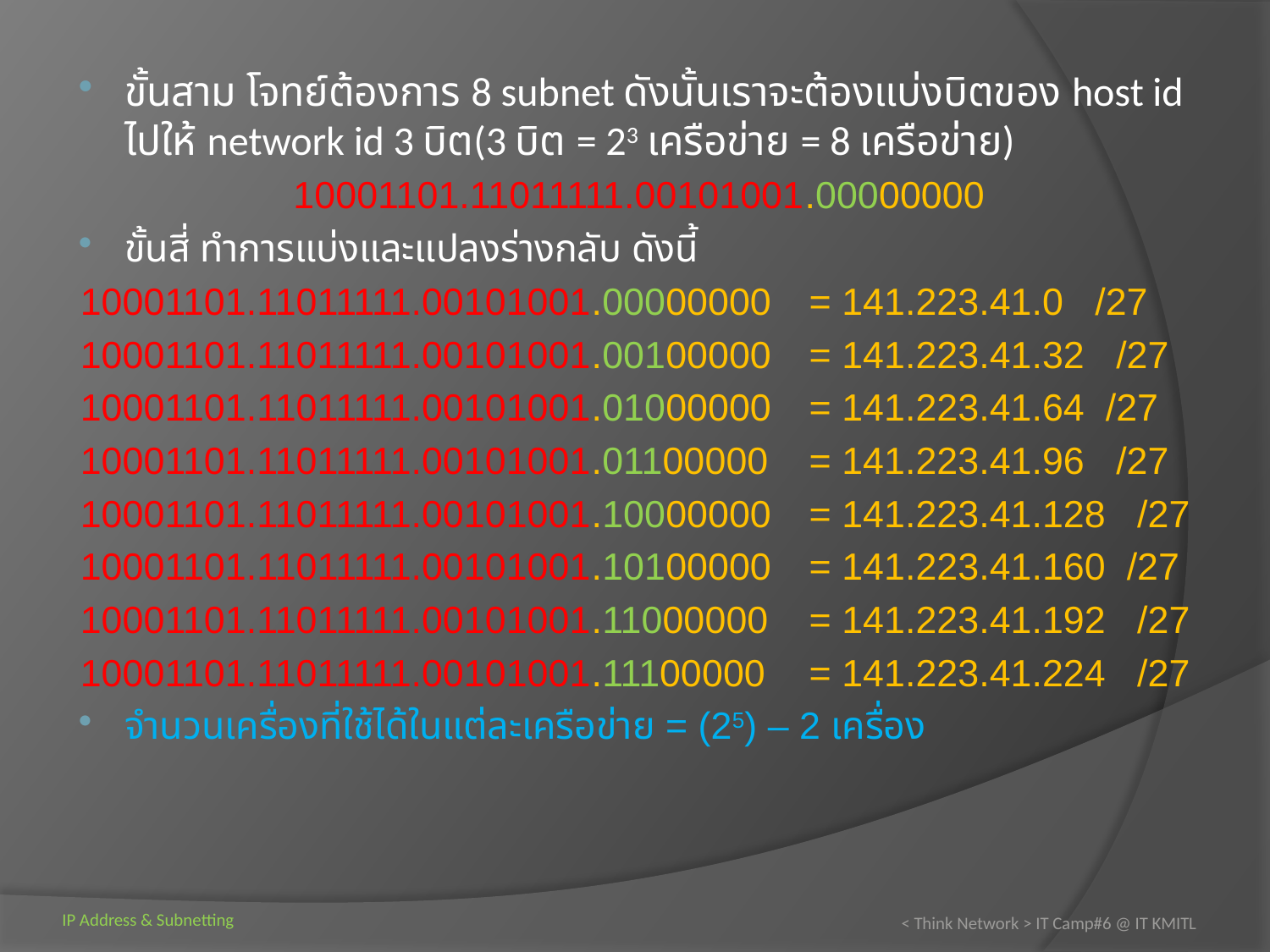

ขั้นสาม โจทย์ต้องการ 8 subnet ดังนั้นเราจะต้องแบ่งบิตของ host id ไปให้ network id 3 บิต(3 บิต = 23 เครือข่าย = 8 เครือข่าย)
10001101.11011111.00101001.00000000
ขั้นสี่ ทำการแบ่งและแปลงร่างกลับ ดังนี้
10001101.11011111.00101001.00000000		= 141.223.41.0   /27
10001101.11011111.00101001.00100000		= 141.223.41.32   /27
10001101.11011111.00101001.01000000		= 141.223.41.64  /27
10001101.11011111.00101001.01100000		= 141.223.41.96   /27
10001101.11011111.00101001.10000000		= 141.223.41.128   /27
10001101.11011111.00101001.10100000		= 141.223.41.160  /27
10001101.11011111.00101001.11000000		= 141.223.41.192   /27
10001101.11011111.00101001.11100000		= 141.223.41.224   /27
จำนวนเครื่องที่ใช้ได้ในแต่ละเครือข่าย = (25) – 2 เครื่อง

< Think Network > IT Camp#6 @ IT KMITL